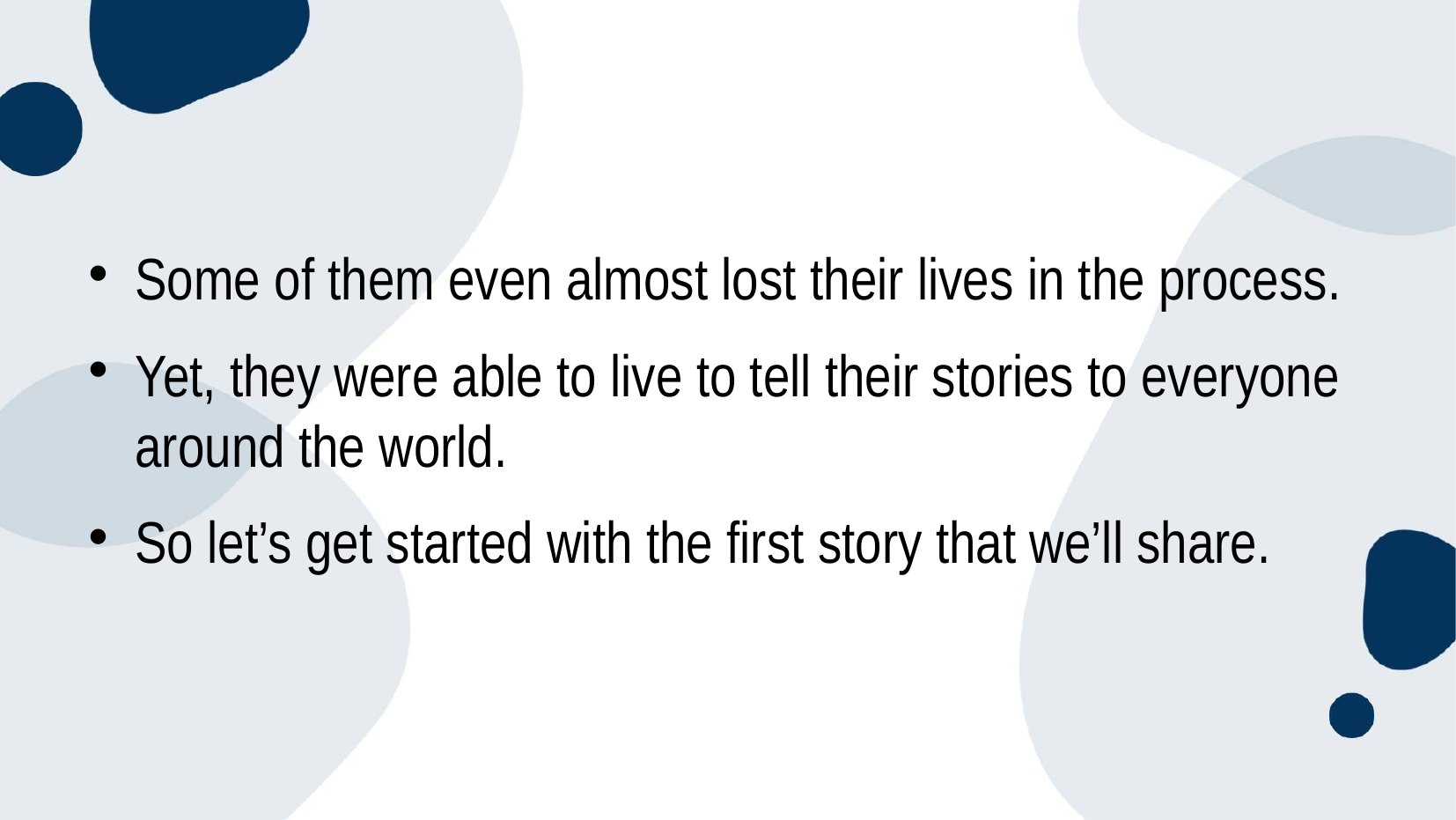

#
Some of them even almost lost their lives in the process.
Yet, they were able to live to tell their stories to everyone around the world.
So let’s get started with the first story that we’ll share.